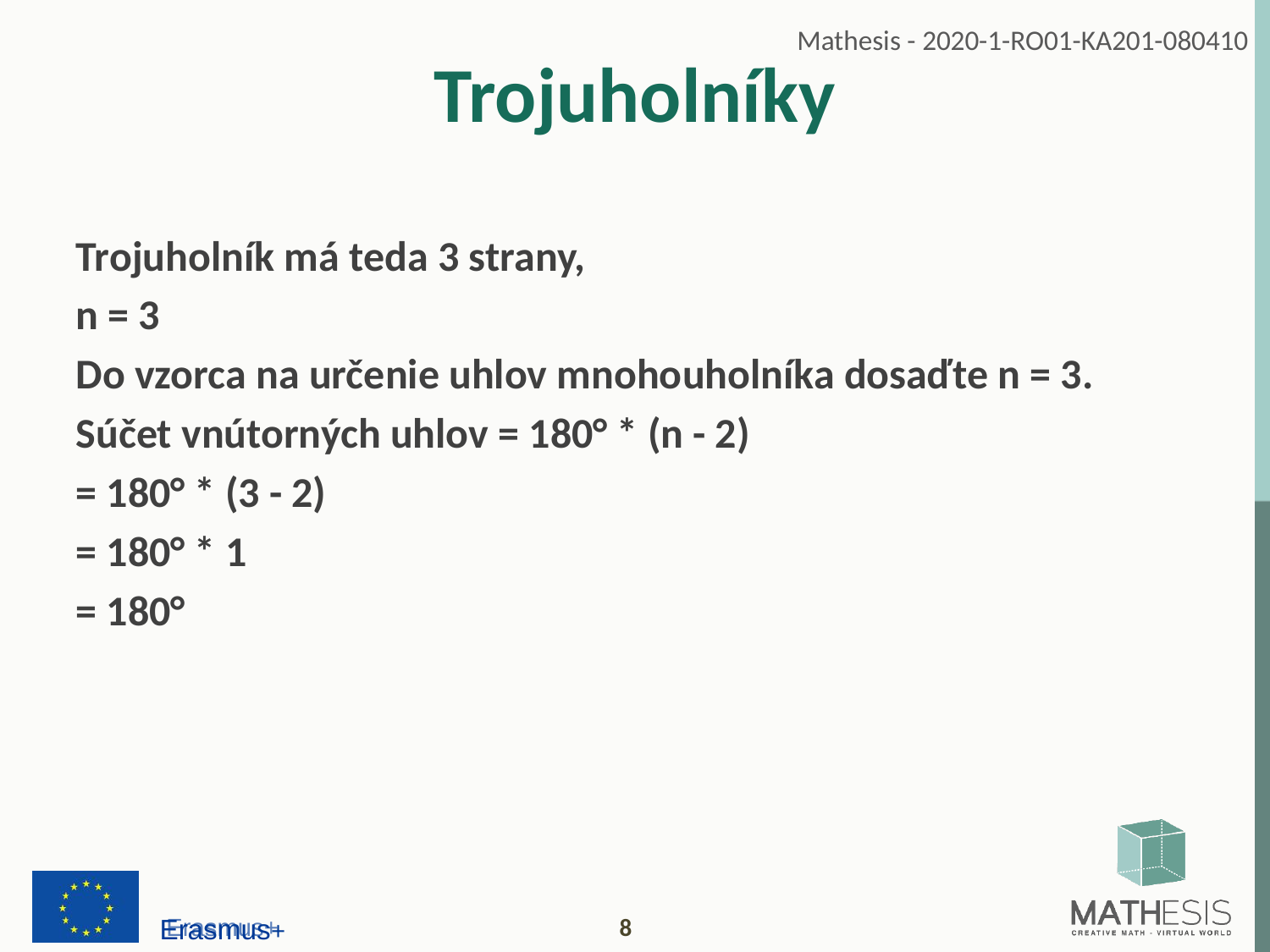

# Trojuholníky
Trojuholník má teda 3 strany,
n = 3
Do vzorca na určenie uhlov mnohouholníka dosaďte n = 3.
Súčet vnútorných uhlov = 180° * (n - 2)
= 180° * (3 - 2)
= 180° * 1
= 180°